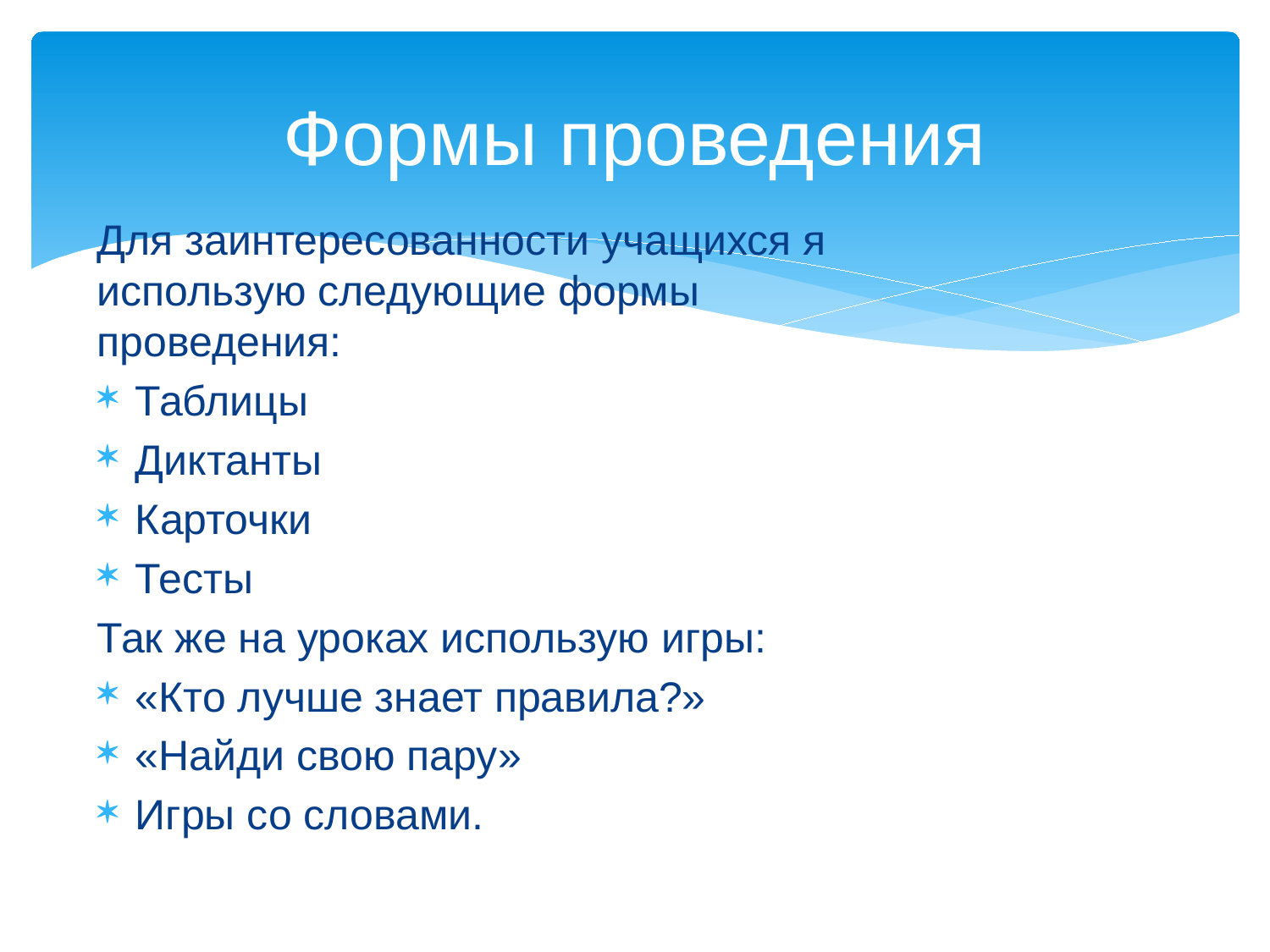

# Формы проведения
Для заинтересованности учащихся я использую следующие формы проведения:
Таблицы
Диктанты
Карточки
Тесты
Так же на уроках использую игры:
«Кто лучше знает правила?»
«Найди свою пару»
Игры со словами.